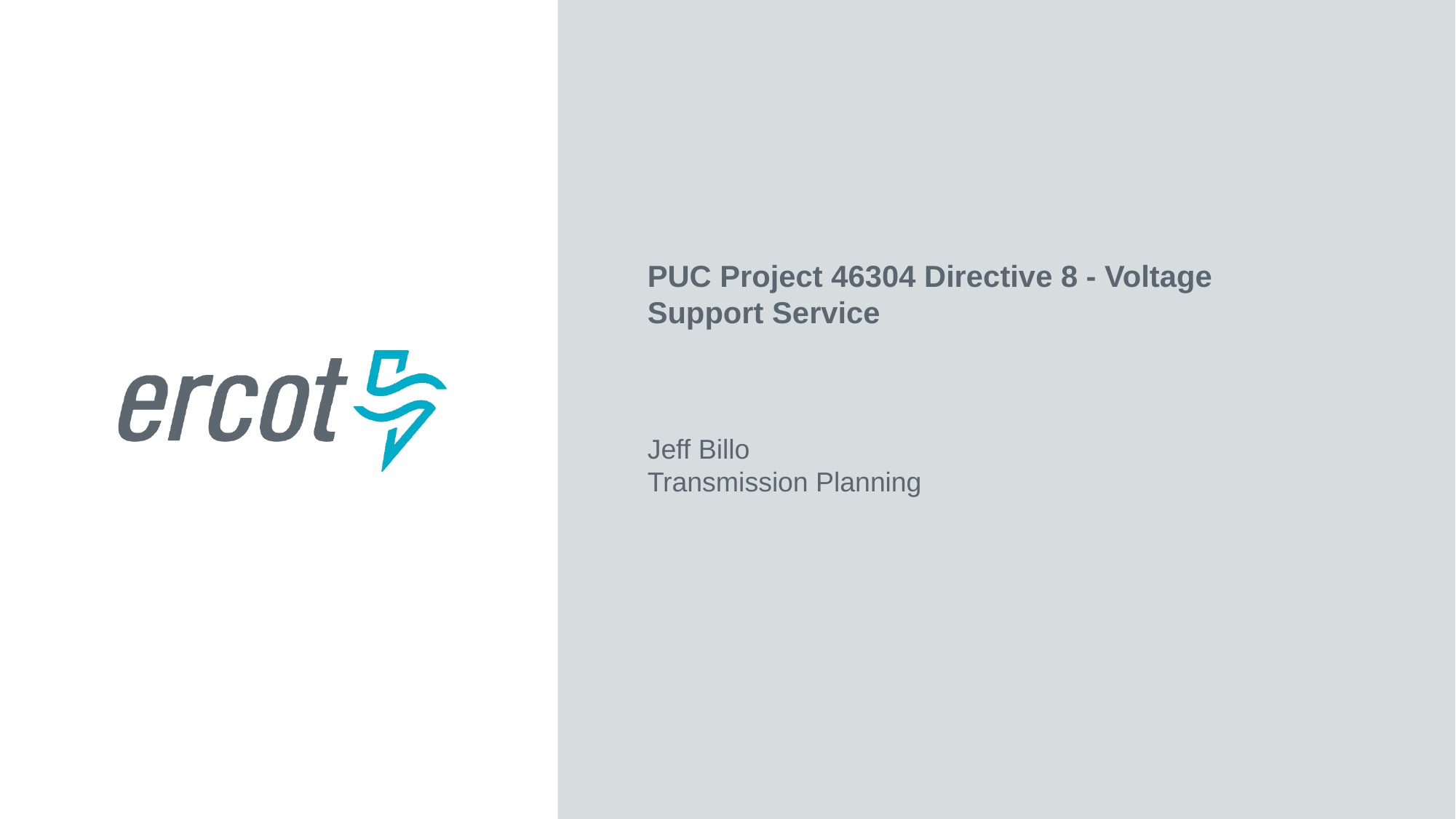

PUC Project 46304 Directive 8 - Voltage Support Service

Jeff Billo
Transmission Planning